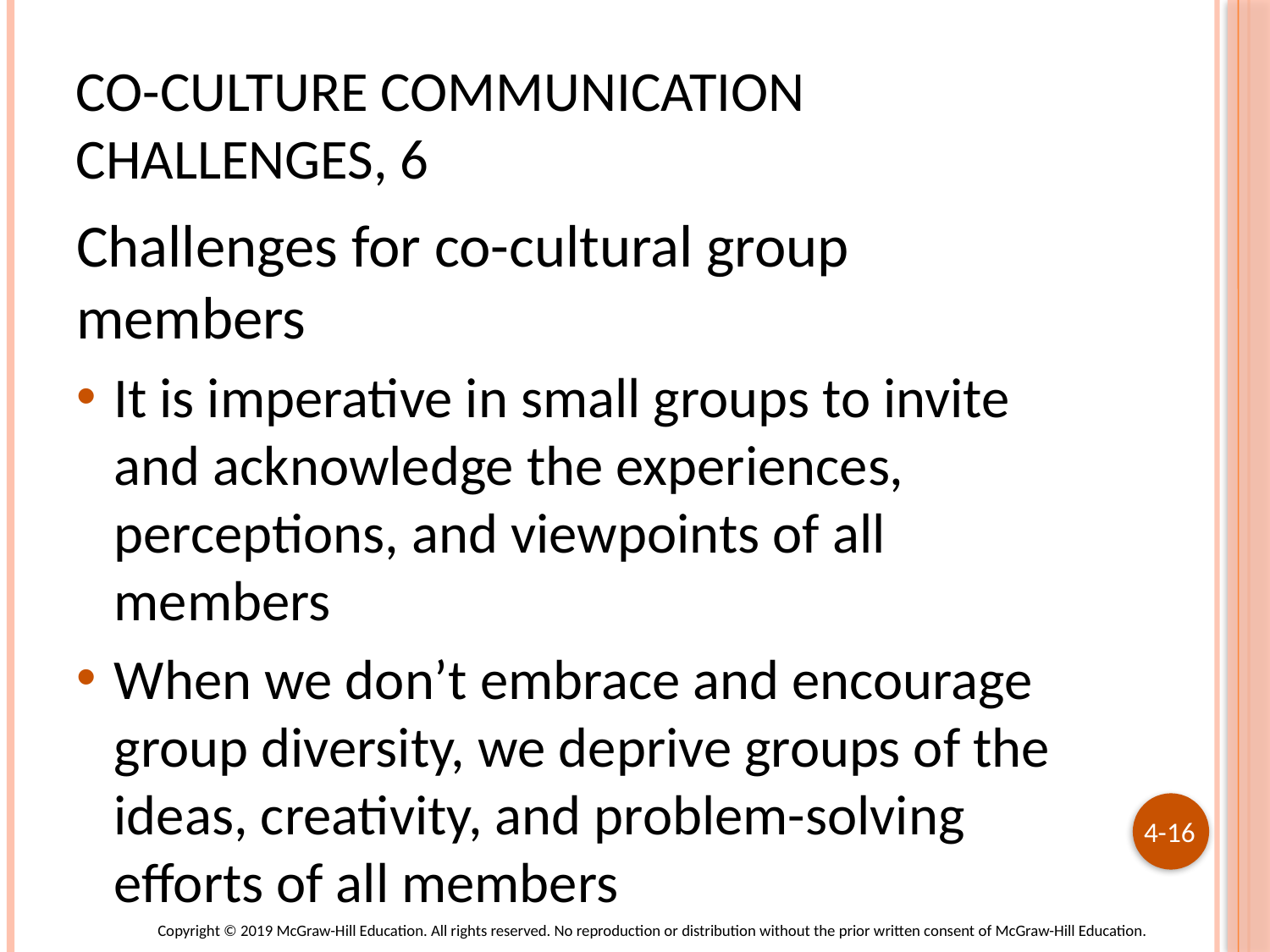

# Co-culture Communication Challenges, 6
Challenges for co-cultural group members
It is imperative in small groups to invite and acknowledge the experiences, perceptions, and viewpoints of all members
When we don’t embrace and encourage group diversity, we deprive groups of the ideas, creativity, and problem-solving efforts of all members